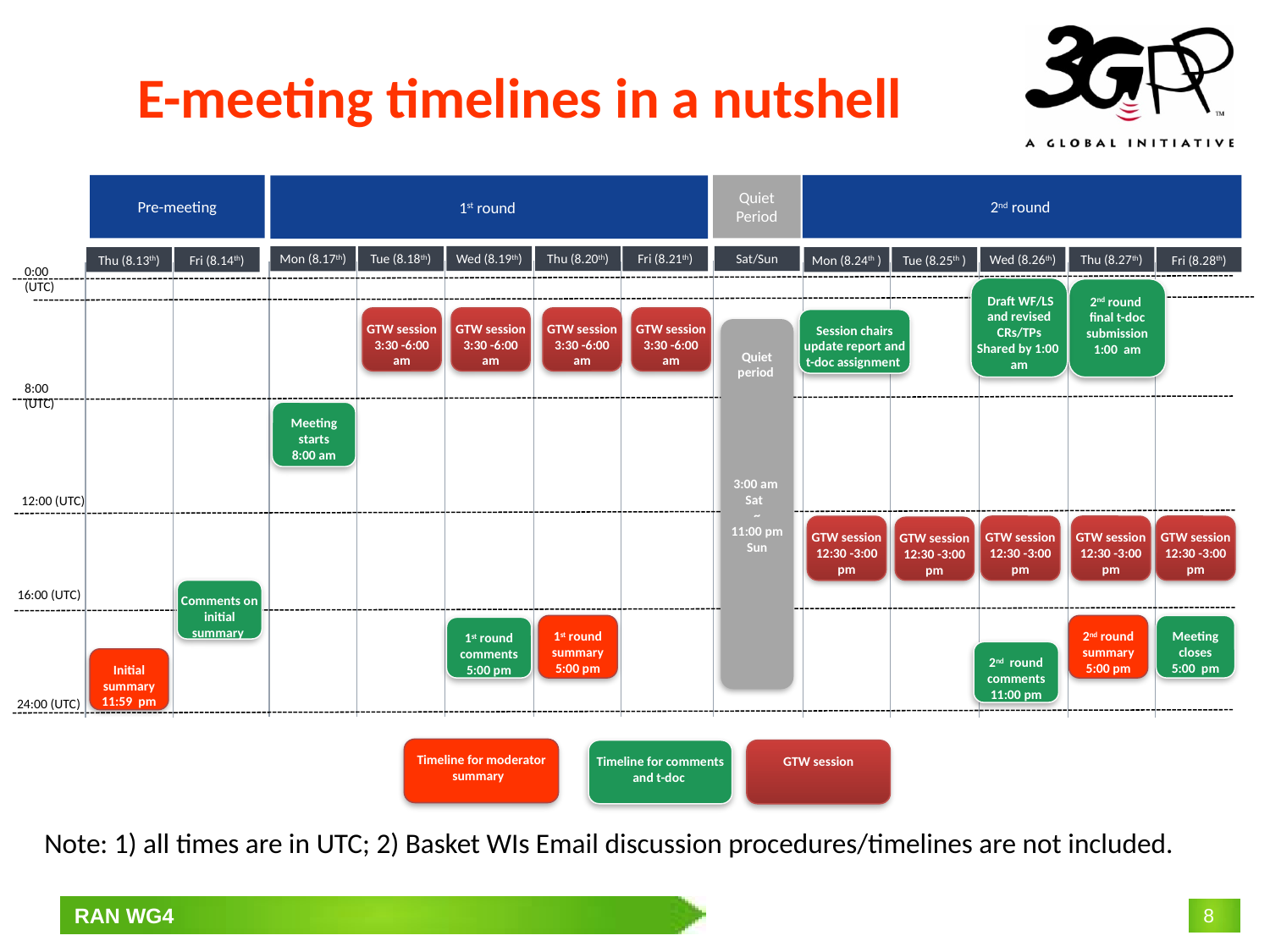

# E-meeting timelines in a nutshell
2nd round
Pre-meeting
Quiet Period
1st round
Wed (8.19th)
Thu (8.20th)
Sat/Sun
Mon (8.17th)
Tue (8.18th)
Fri (8.21th)
Wed (8.26th)
Thu (8.27th)
Thu (8.13th)
Fri (8.14th)
Mon (8.24th )
Tue (8.25th )
Fri (8.28th)
0:00 (UTC)
 Draft WF/LS and revised CRs/TPs
Shared by 1:00  am
2nd round
final t-doc submission
1:00  am
GTW session
3:30 -6:00 am
GTW session
3:30 -6:00 am
GTW session
3:30 -6:00 am
GTW session
3:30 -6:00 am
Session chairs update report and t-doc assignment

Quiet period

3:00 am
Sat
~
11:00 pm Sun

8:00 (UTC)
Meeting starts
8:00 am
12:00 (UTC)
GTW session
12:30 -3:00 pm
GTW session
12:30 -3:00 pm
GTW session
12:30 -3:00 pm
GTW session
12:30 -3:00 pm
GTW session
12:30 -3:00 pm
16:00 (UTC)
Comments on initial summary
1st round summary
5:00 pm
2nd round summary
5:00 pm
Meeting closes
5:00  pm
1st round comments
5:00 pm
2nd  round comments
11:00 pm
Initial summary 11:59  pm
24:00 (UTC)
Timeline for moderator summary
Timeline for comments and t-doc
GTW session
Note: 1) all times are in UTC; 2) Basket WIs Email discussion procedures/timelines are not included.